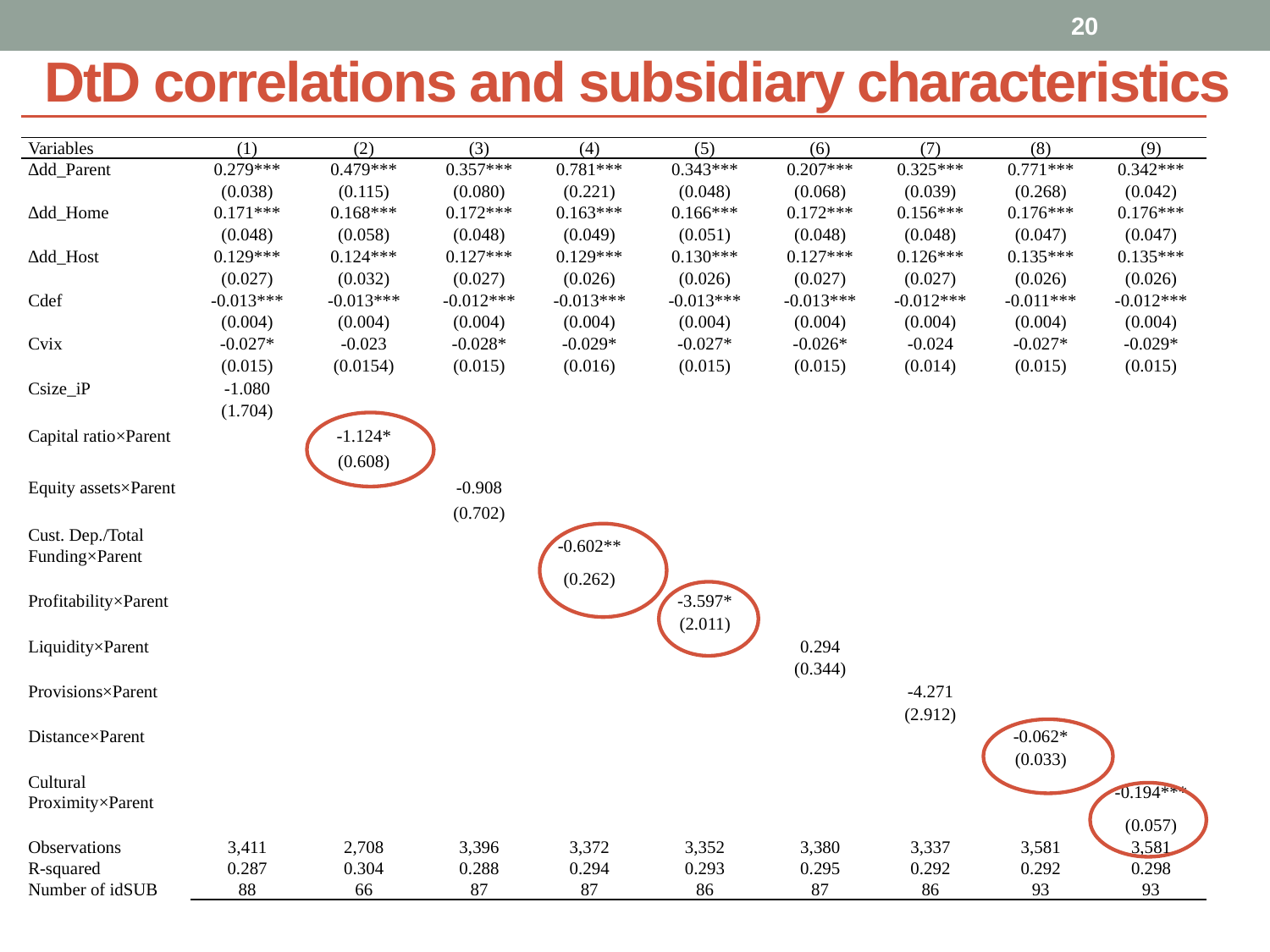

20
# DtD correlations and subsidiary characteristics
| Variables | (1) | (2) | (3) | (4) | (5) | (6) | (7) | (8) | (9) |
| --- | --- | --- | --- | --- | --- | --- | --- | --- | --- |
| ∆dd\_Parent | 0.279\*\*\* | 0.479\*\*\* | 0.357\*\*\* | 0.781\*\*\* | 0.343\*\*\* | 0.207\*\*\* | 0.325\*\*\* | 0.771\*\*\* | 0.342\*\*\* |
|  | (0.038) | (0.115) | (0.080) | (0.221) | (0.048) | (0.068) | (0.039) | (0.268) | (0.042) |
| ∆dd\_Home | 0.171\*\*\* | 0.168\*\*\* | 0.172\*\*\* | 0.163\*\*\* | 0.166\*\*\* | 0.172\*\*\* | 0.156\*\*\* | 0.176\*\*\* | 0.176\*\*\* |
|  | (0.048) | (0.058) | (0.048) | (0.049) | (0.051) | (0.048) | (0.048) | (0.047) | (0.047) |
| ∆dd\_Host | 0.129\*\*\* | 0.124\*\*\* | 0.127\*\*\* | 0.129\*\*\* | 0.130\*\*\* | 0.127\*\*\* | 0.126\*\*\* | 0.135\*\*\* | 0.135\*\*\* |
|  | (0.027) | (0.032) | (0.027) | (0.026) | (0.026) | (0.027) | (0.027) | (0.026) | (0.026) |
| Cdef | -0.013\*\*\* | -0.013\*\*\* | -0.012\*\*\* | -0.013\*\*\* | -0.013\*\*\* | -0.013\*\*\* | -0.012\*\*\* | -0.011\*\*\* | -0.012\*\*\* |
|  | (0.004) | (0.004) | (0.004) | (0.004) | (0.004) | (0.004) | (0.004) | (0.004) | (0.004) |
| Cvix | -0.027\* | -0.023 | -0.028\* | -0.029\* | -0.027\* | -0.026\* | -0.024 | -0.027\* | -0.029\* |
|  | (0.015) | (0.0154) | (0.015) | (0.016) | (0.015) | (0.015) | (0.014) | (0.015) | (0.015) |
| Csize\_iP | -1.080 |  |  |  |  |  |  |  |  |
|  | (1.704) |  |  |  |  |  |  |  |  |
| Capital ratio×Parent |  | -1.124\* |  |  |  |  |  |  |  |
|  |  | (0.608) |  |  |  |  |  |  |  |
| Equity assets×Parent |  |  | -0.908 |  |  |  |  |  |  |
|  |  |  | (0.702) |  |  |  |  |  |  |
| Cust. Dep./Total Funding×Parent |  |  |  | -0.602\*\* |  |  |  |  |  |
|  |  |  |  | (0.262) |  |  |  |  |  |
| Profitability×Parent |  |  |  |  | -3.597\* |  |  |  |  |
|  |  |  |  |  | (2.011) |  |  |  |  |
| Liquidity×Parent |  |  |  |  |  | 0.294 |  |  |  |
|  |  |  |  |  |  | (0.344) |  |  |  |
| Provisions×Parent |  |  |  |  |  |  | -4.271 |  |  |
|  |  |  |  |  |  |  | (2.912) |  |  |
| Distance×Parent |  |  |  |  |  |  |  | -0.062\* |  |
|  |  |  |  |  |  |  |  | (0.033) |  |
| Cultural Proximity×Parent |  |  |  |  |  |  |  |  | -0.194\*\*\* |
|  |  |  |  |  |  |  |  |  | (0.057) |
| Observations | 3,411 | 2,708 | 3,396 | 3,372 | 3,352 | 3,380 | 3,337 | 3,581 | 3,581 |
| R-squared | 0.287 | 0.304 | 0.288 | 0.294 | 0.293 | 0.295 | 0.292 | 0.292 | 0.298 |
| Number of idSUB | 88 | 66 | 87 | 87 | 86 | 87 | 86 | 93 | 93 |